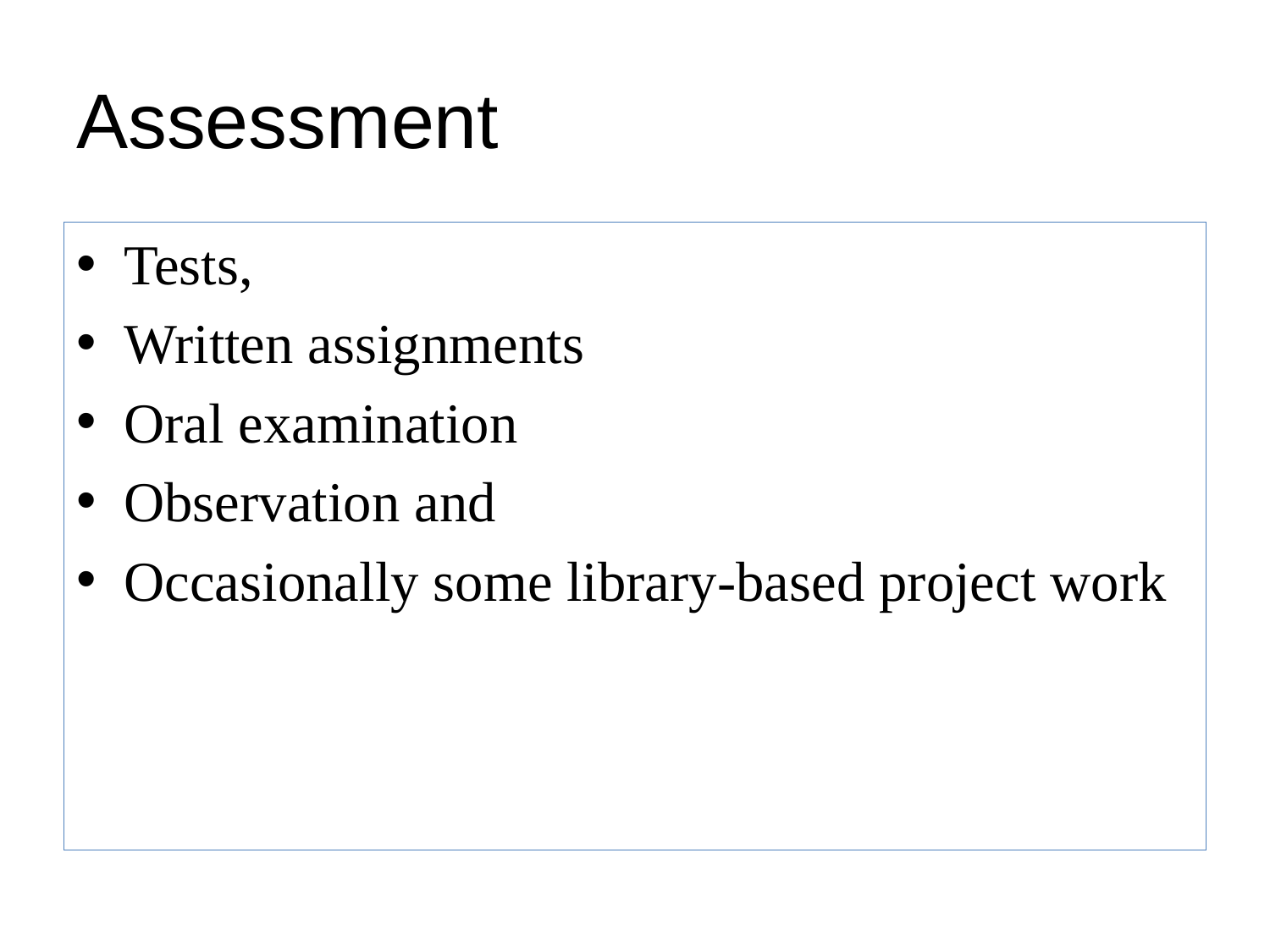

# Assessment
Tests,
Written assignments
Oral examination
Observation and
Occasionally some library-based project work